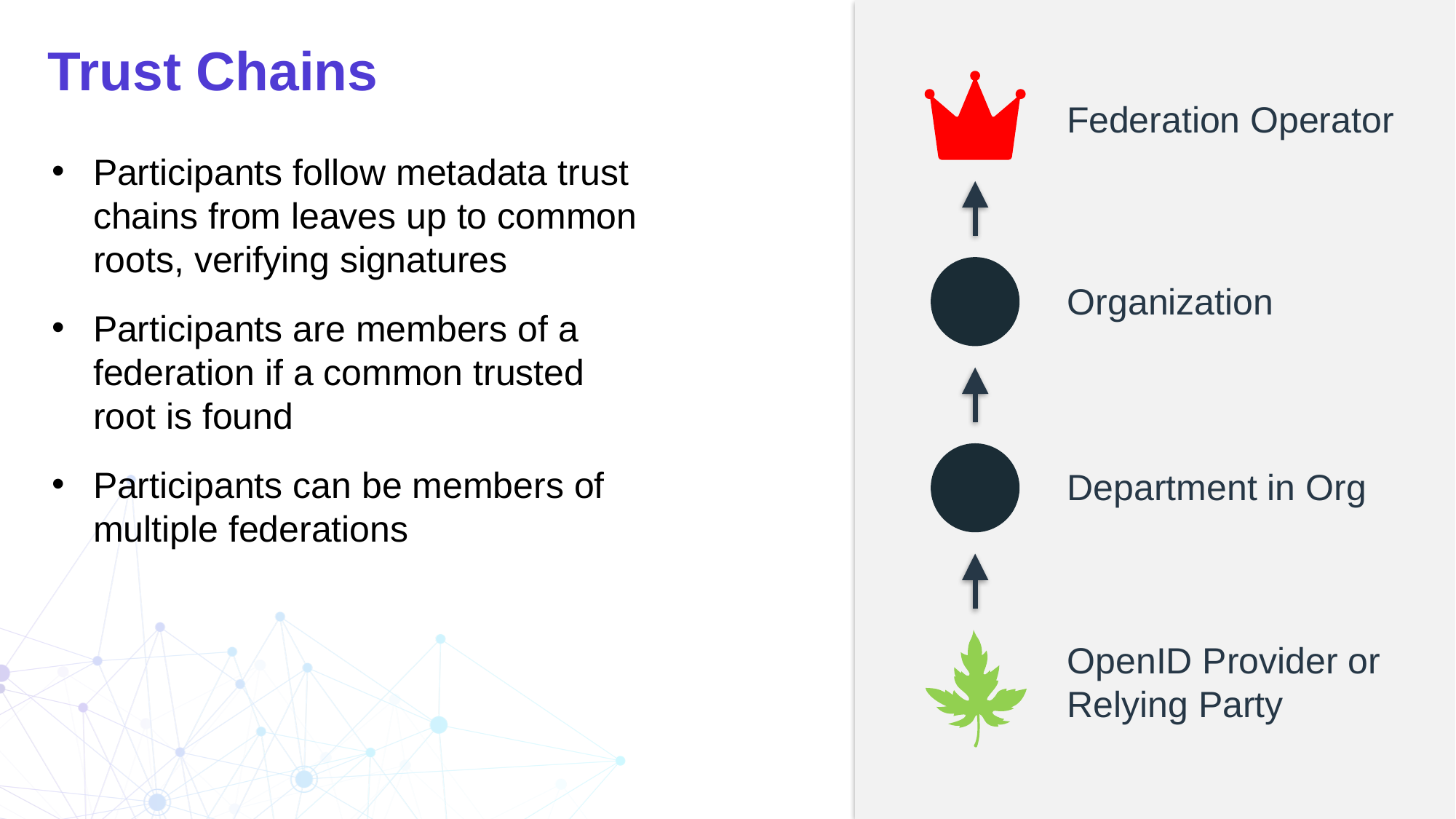

# Trust Chains

Federation Operator
Participants follow metadata trust chains from leaves up to common roots, verifying signatures
Participants are members of a federation if a common trusted root is found
Participants can be members of multiple federations

Organization

Department in Org

OpenID Provider or
Relying Party